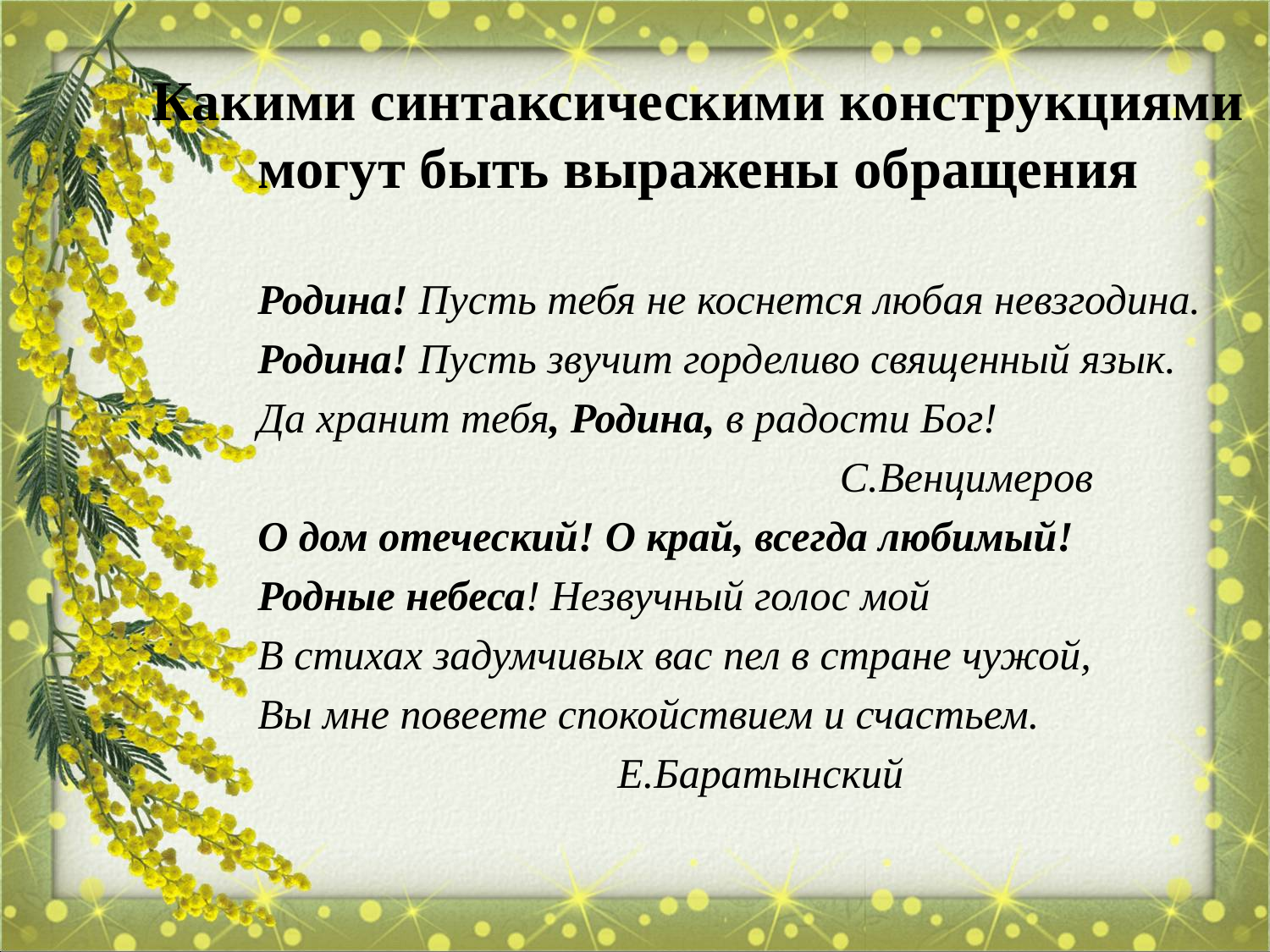

# Какими синтаксическими конструкциями могут быть выражены обращения
Родина! Пусть тебя не коснется любая невзгодина.
Родина! Пусть звучит горделиво священный язык.
Да хранит тебя, Родина, в радости Бог!
                                                       С.Венцимеров
О дом отеческий! О край, всегда любимый!
Родные небеса! Незвучный голос мой
В стихах задумчивых вас пел в стране чужой,
Вы мне повеете спокойствием и счастьем.
                                  Е.Баратынский